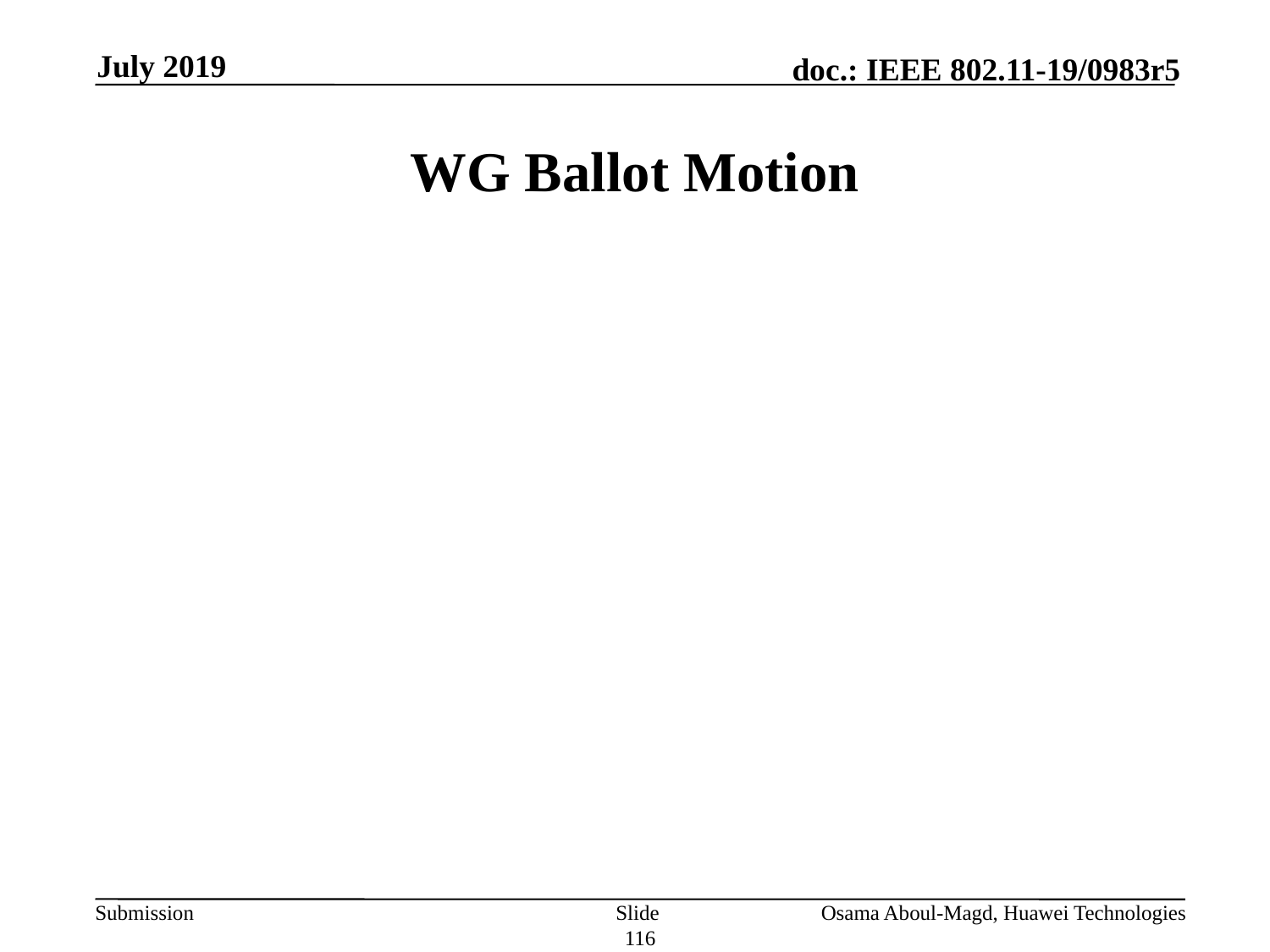

July 2019
# WG Ballot Motion

Slide 116
Osama Aboul-Magd, Huawei Technologies